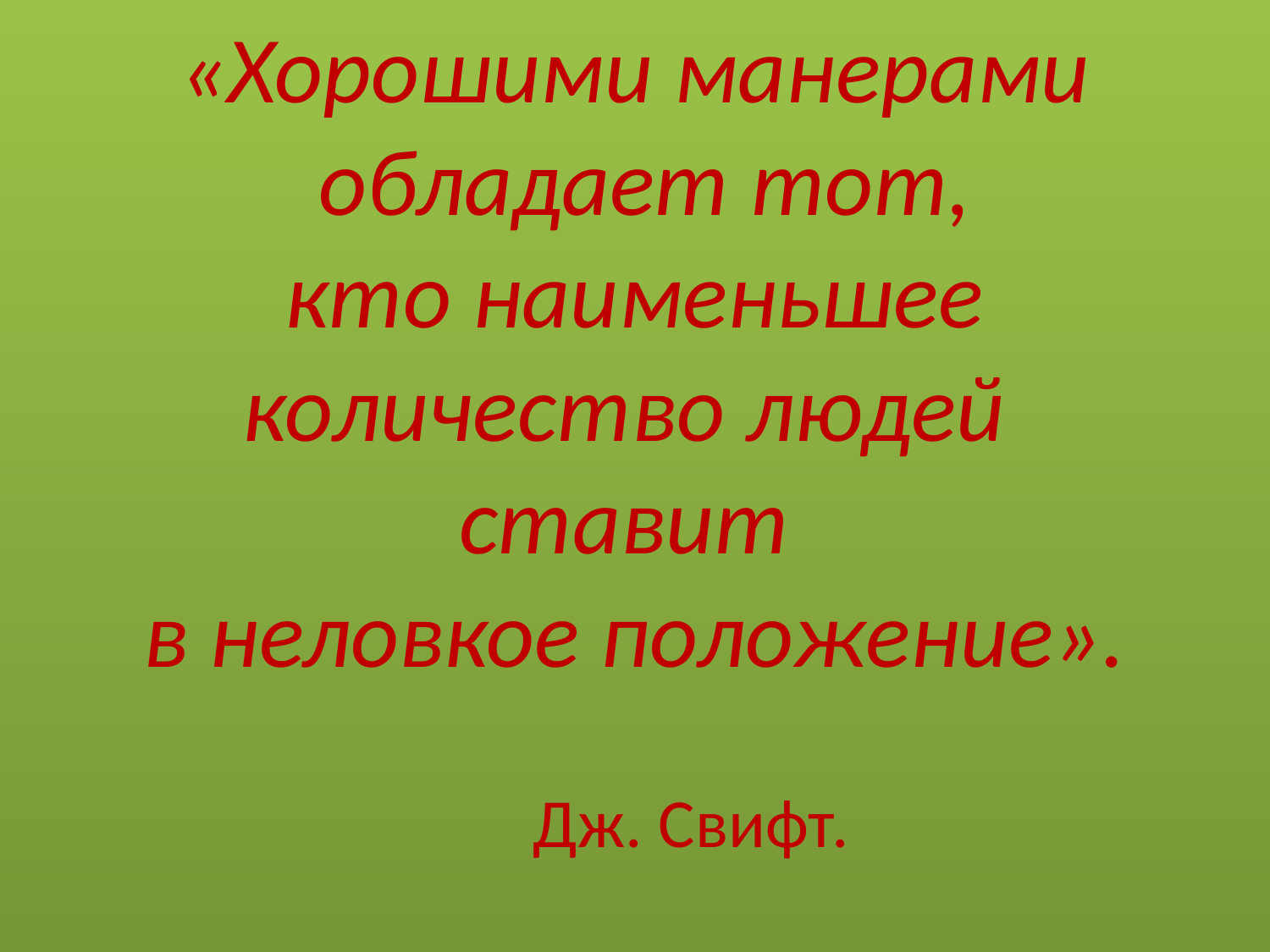

# «Хорошими манерами обладает тот, кто наименьшее количество людей ставит в неловкое положение». Дж. Свифт.